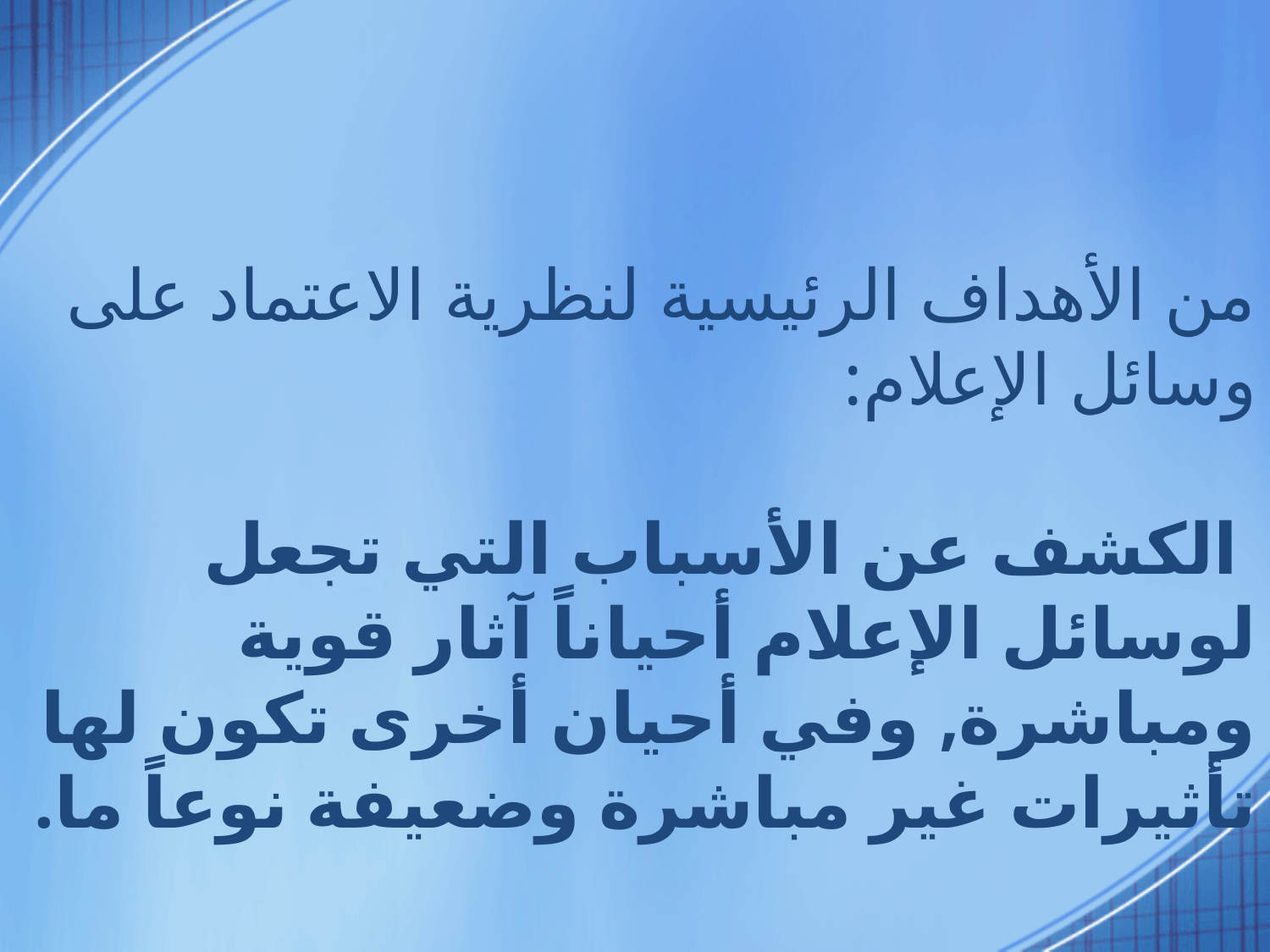

# من الأهداف الرئيسية لنظرية الاعتماد على وسائل الإعلام: الكشف عن الأسباب التي تجعل لوسائل الإعلام أحياناً آثار قوية ومباشرة, وفي أحيان أخرى تكون لها تأثيرات غير مباشرة وضعيفة نوعاً ما.